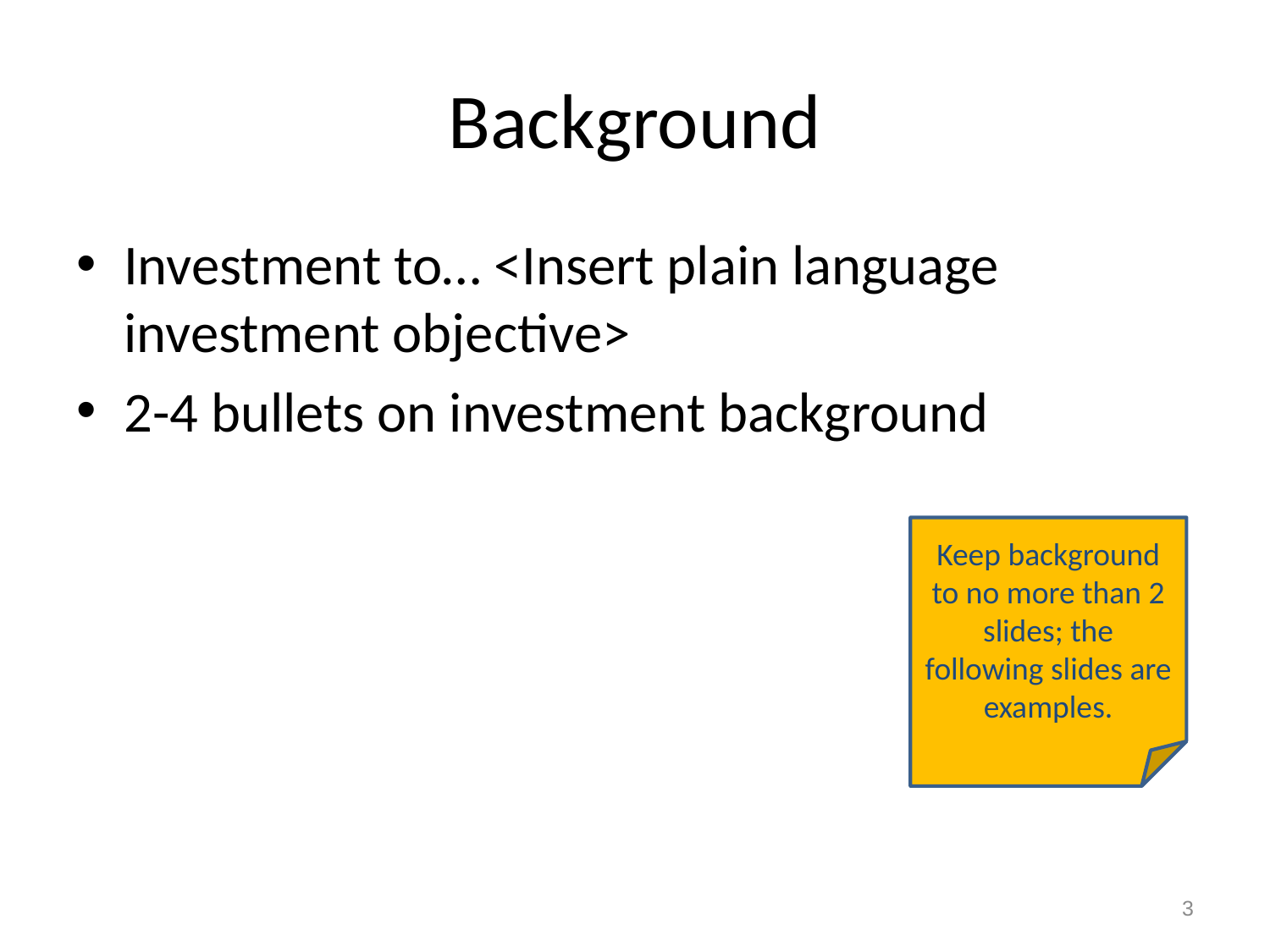

# Background
Investment to… <Insert plain language investment objective>
2-4 bullets on investment background
Keep background to no more than 2 slides; the following slides are examples.
3